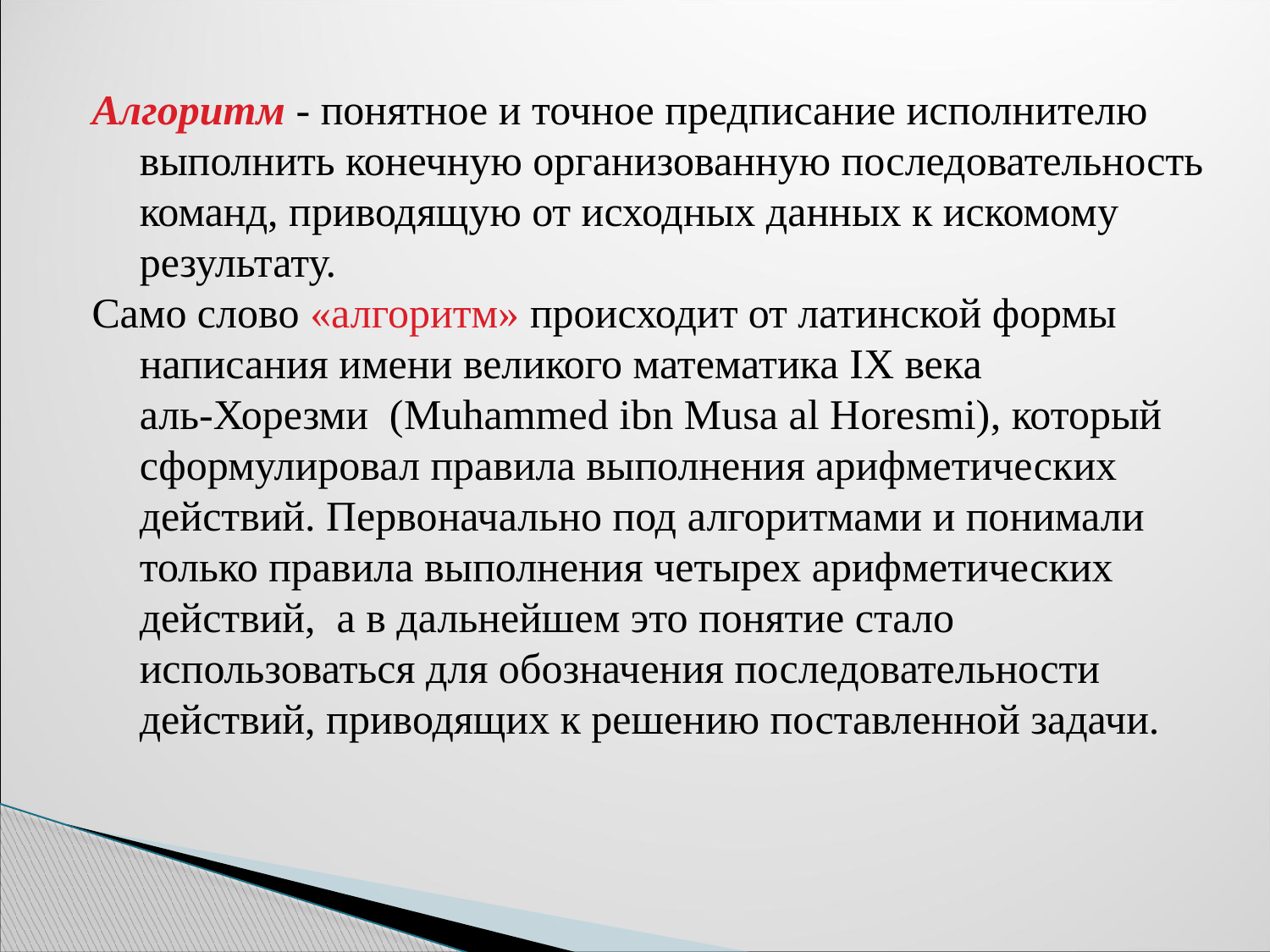

Алгоритм - понятное и точное предписание исполнителю выполнить конечную организованную последовательность команд, приводящую от исходных данных к искомому результату.
Само слово «алгоритм» происходит от латинской формы написания имени великого математика IX века
	аль-Хорезми  (Muhammed ibn Musa al Horesmi), который сформулировал правила выполнения арифметических действий. Первоначально под алгоритмами и понимали только правила выполнения четырех арифметических действий,  а в дальнейшем это понятие стало использоваться для обозначения последовательности действий, приводящих к решению поставленной задачи.